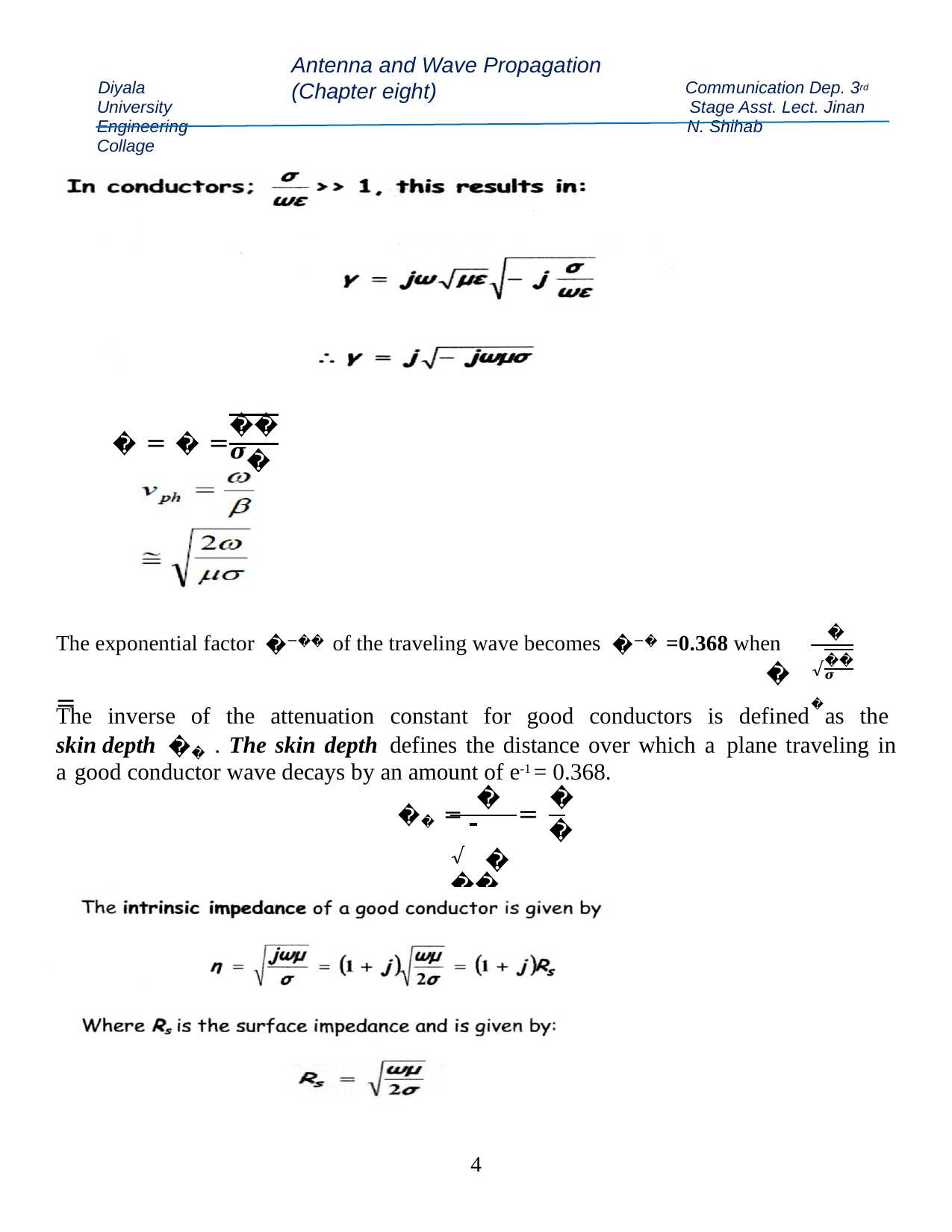

Antenna and Wave Propagation (Chapter eight)
Diyala University Engineering Collage
Communication Dep. 3rd  Stage Asst. Lect. Jinan N. Shihab

��𝝈

� = � = √
�

�
The exponential factor  �−��  of the traveling wave becomes  �−�  =0.368 when	� =

��𝝈

√   �

The  inverse  of  the  attenuation  constant  for  good  conductors  is  defined  as  the  skin depth  ��  . The skin depth  defines the distance over which a  plane traveling in a good conductor wave decays by an amount of e-1 = 0.368.
�
�
�
��  =	 	=

√ �� 𝝈
�

4